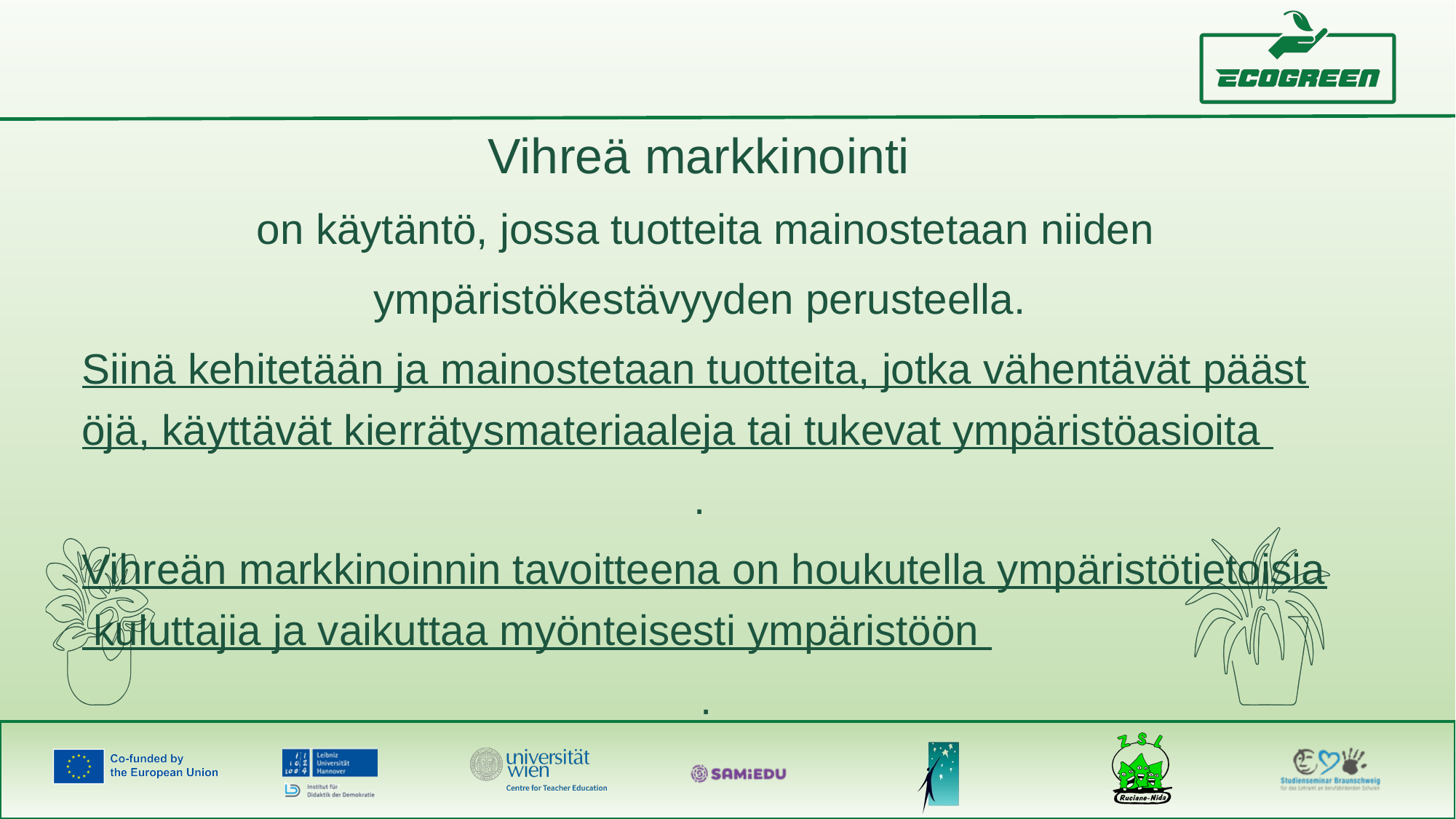

Vihreä markkinointi
on käytäntö, jossa tuotteita mainostetaan niiden ympäristökestävyyden perusteella. Siinä kehitetään ja mainostetaan tuotteita, jotka vähentävät päästöjä, käyttävät kierrätysmateriaaleja tai tukevat ympäristöasioita . Vihreän markkinoinnin tavoitteena on houkutella ympäristötietoisia kuluttajia ja vaikuttaa myönteisesti ympäristöön .